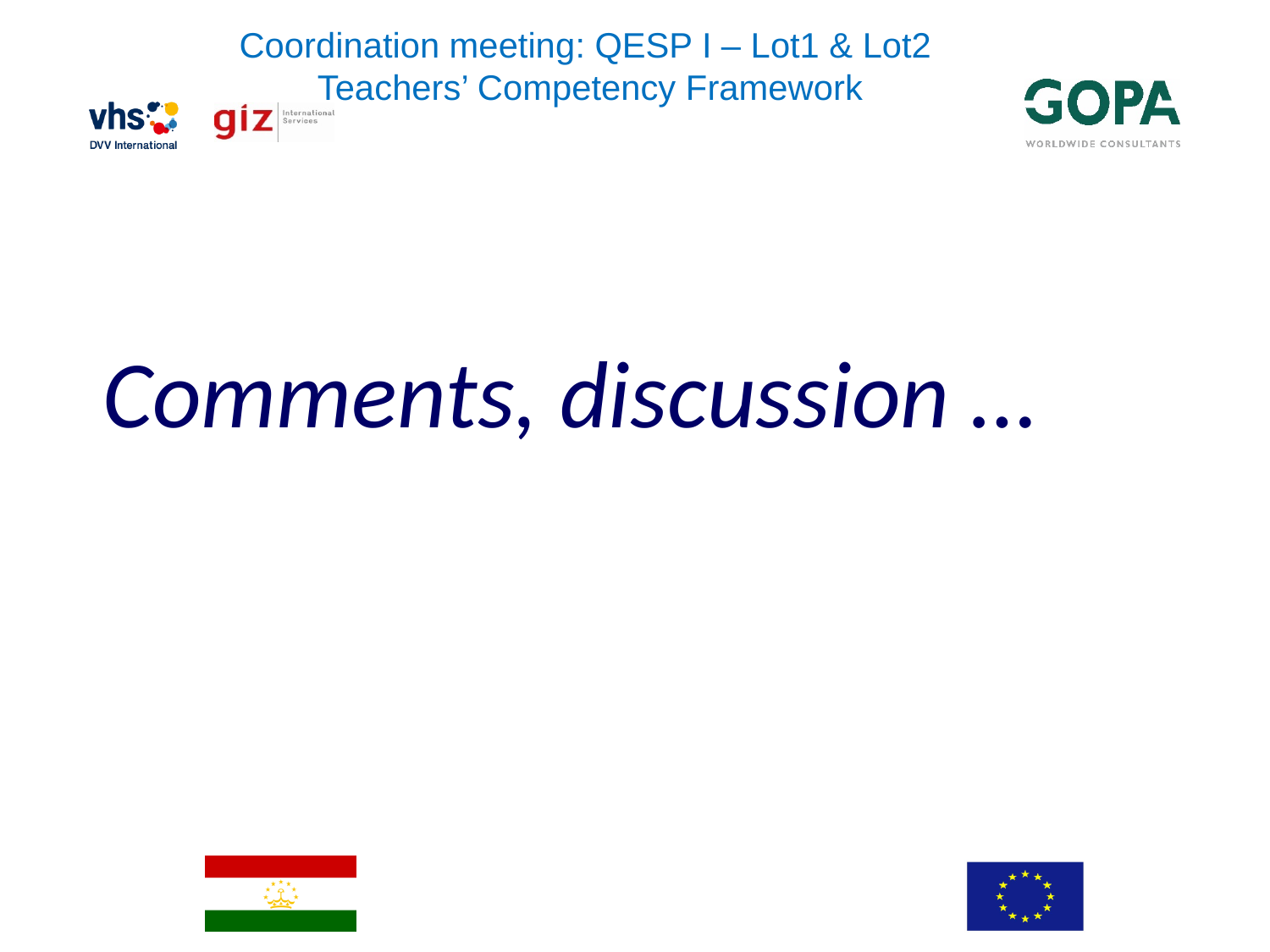

Coordination meeting: QESP I – Lot1 & Lot2
 Teachers’ Competency Framework
#
Comments, discussion …